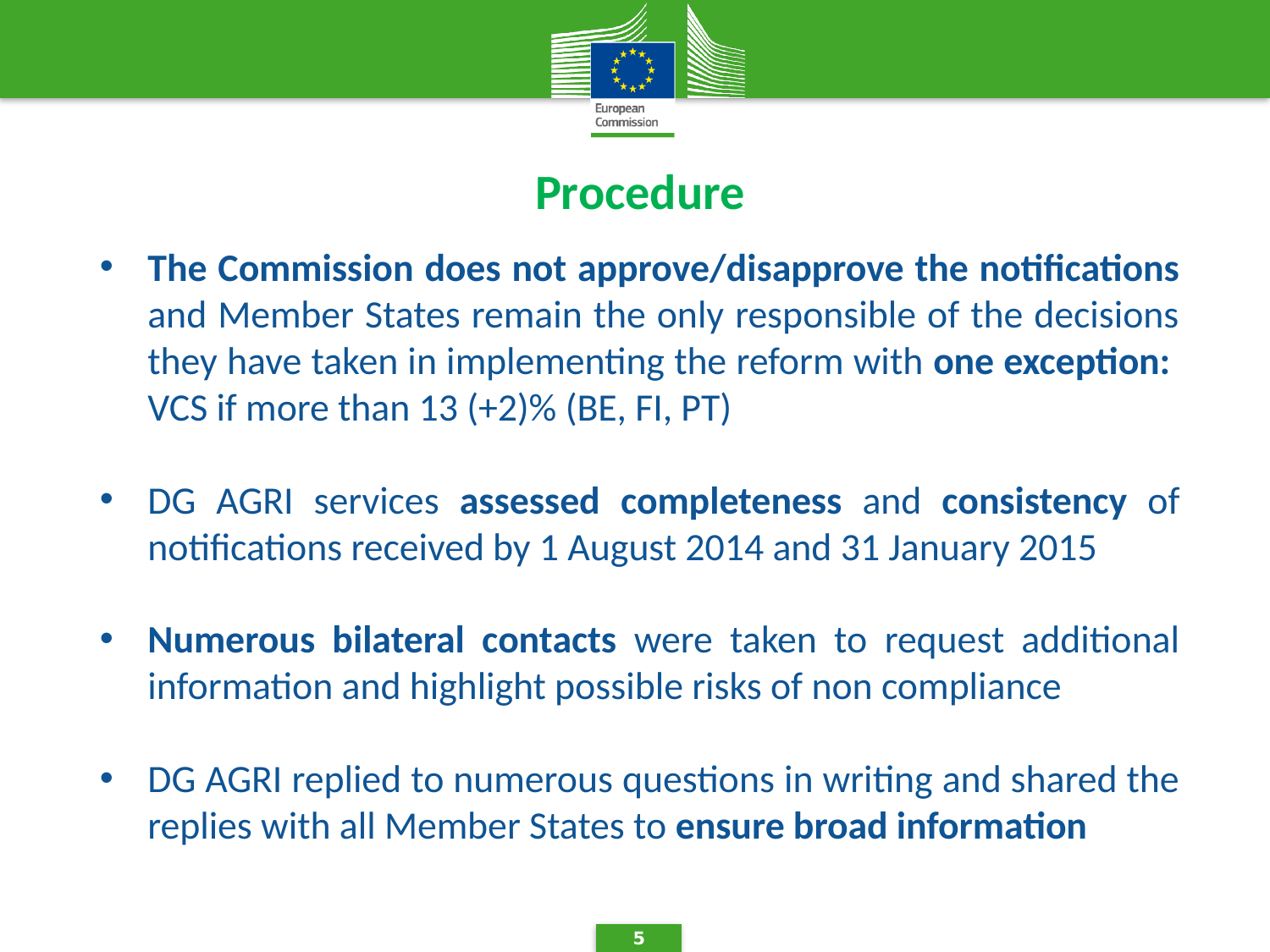

Procedure

The Commission does not approve/disapprove the notifications and Member States remain the only responsible of the decisions they have taken in implementing the reform with one exception:  VCS if more than 13 (+2)% (BE, FI, PT)

DG AGRI services assessed completeness and consistency of notifications received by 1 August 2014 and 31 January 2015

Numerous bilateral contacts were taken to request additional information and highlight possible risks of non compliance

DG AGRI replied to numerous questions in writing and shared the replies with all Member States to ensure broad information

5